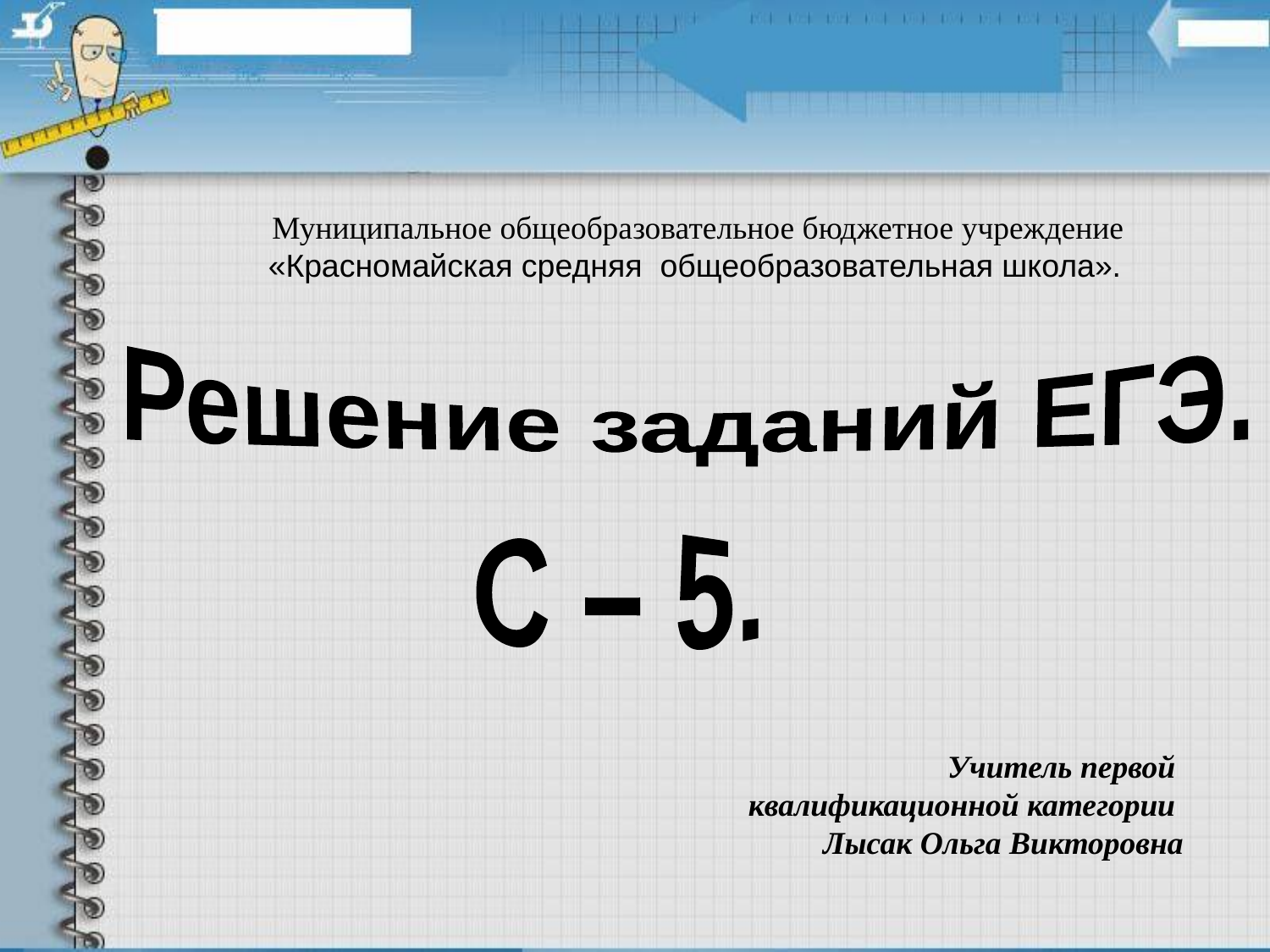

Муниципальное общеобразовательное бюджетное учреждение
«Красномайская средняя  общеобразовательная школа».
Решение заданий ЕГЭ.
С – 5.
Учитель первой
квалификационной категории
Лысак Ольга Викторовна